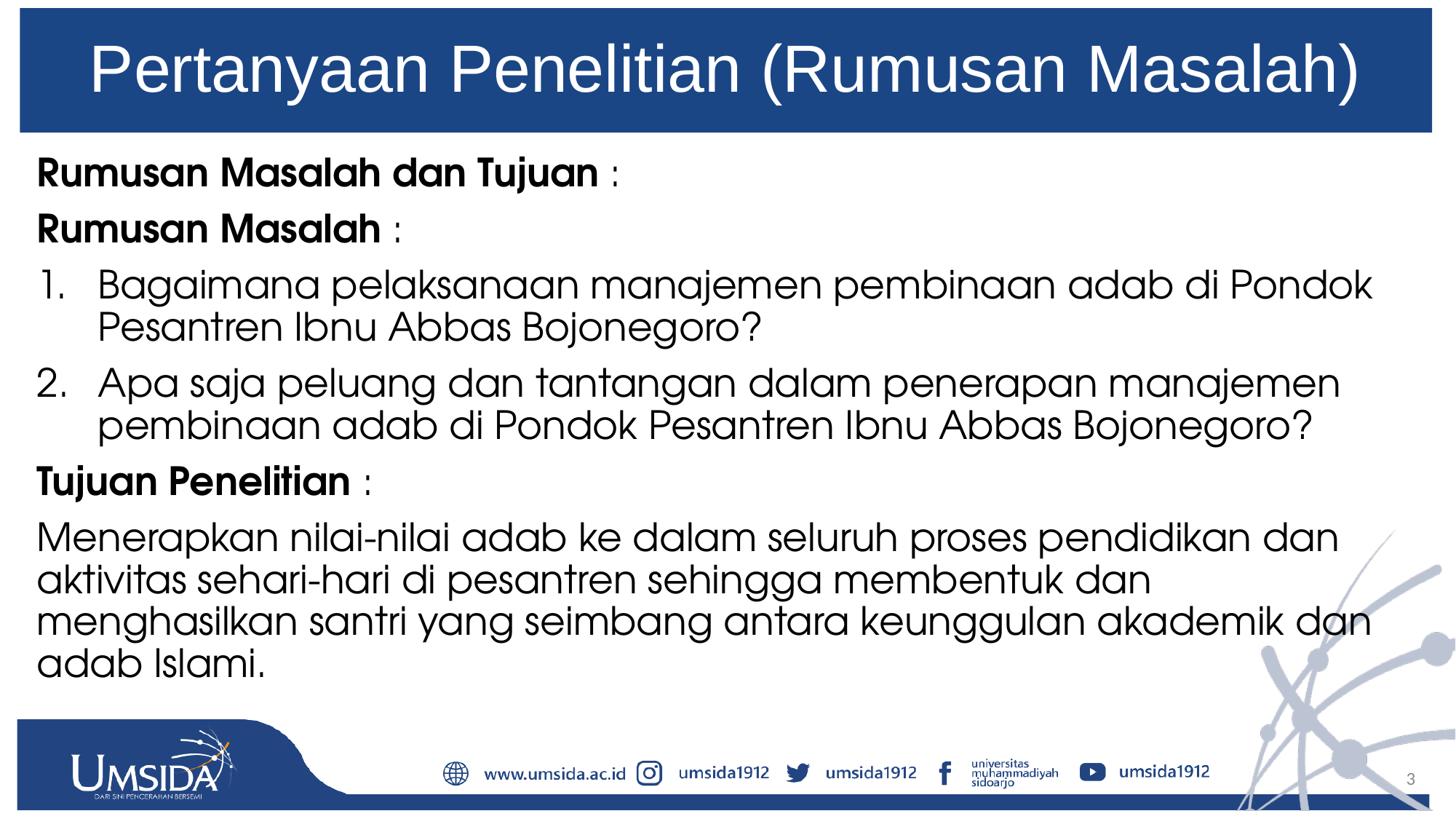

# Pertanyaan Penelitian (Rumusan Masalah)
Rumusan Masalah dan Tujuan :
Rumusan Masalah :
Bagaimana pelaksanaan manajemen pembinaan adab di Pondok Pesantren Ibnu Abbas Bojonegoro?
Apa saja peluang dan tantangan dalam penerapan manajemen pembinaan adab di Pondok Pesantren Ibnu Abbas Bojonegoro?
Tujuan Penelitian :
Menerapkan nilai-nilai adab ke dalam seluruh proses pendidikan dan aktivitas sehari-hari di pesantren sehingga membentuk dan menghasilkan santri yang seimbang antara keunggulan akademik dan adab Islami.